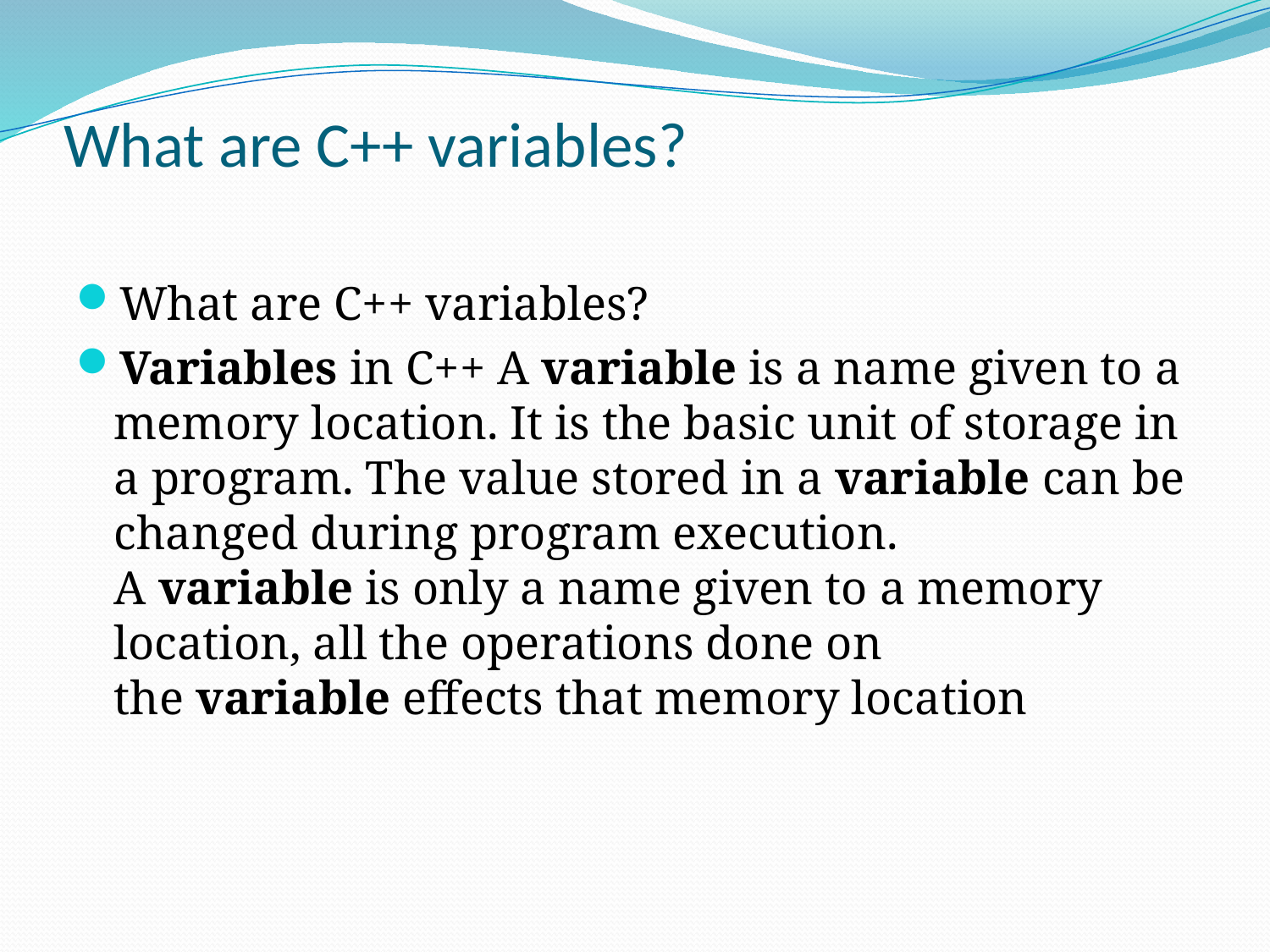

# What are C++ variables?
What are C++ variables?
Variables in C++ A variable is a name given to a memory location. It is the basic unit of storage in a program. The value stored in a variable can be changed during program execution. A variable is only a name given to a memory location, all the operations done on the variable effects that memory location